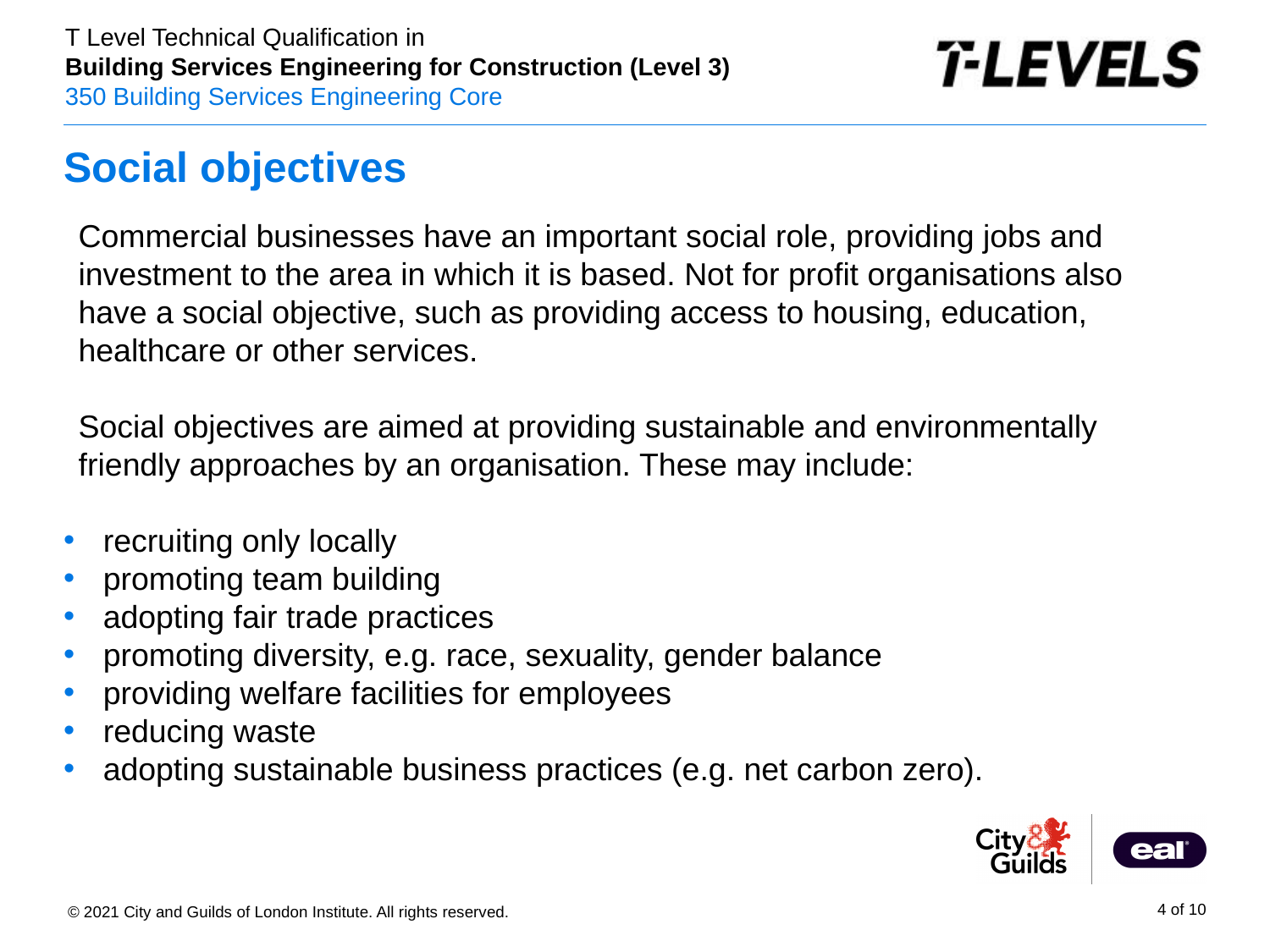

# Social objectives

PowerPoint presentation
Commercial businesses have an important social role, providing jobs and investment to the area in which it is based. Not for profit organisations also have a social objective, such as providing access to housing, education, healthcare or other services.

Social objectives are aimed at providing sustainable and environmentally friendly approaches by an organisation. These may include:

recruiting only locally
promoting team building
adopting fair trade practices
promoting diversity, e.g. race, sexuality, gender balance
providing welfare facilities for employees
reducing waste
adopting sustainable business practices (e.g. net carbon zero).